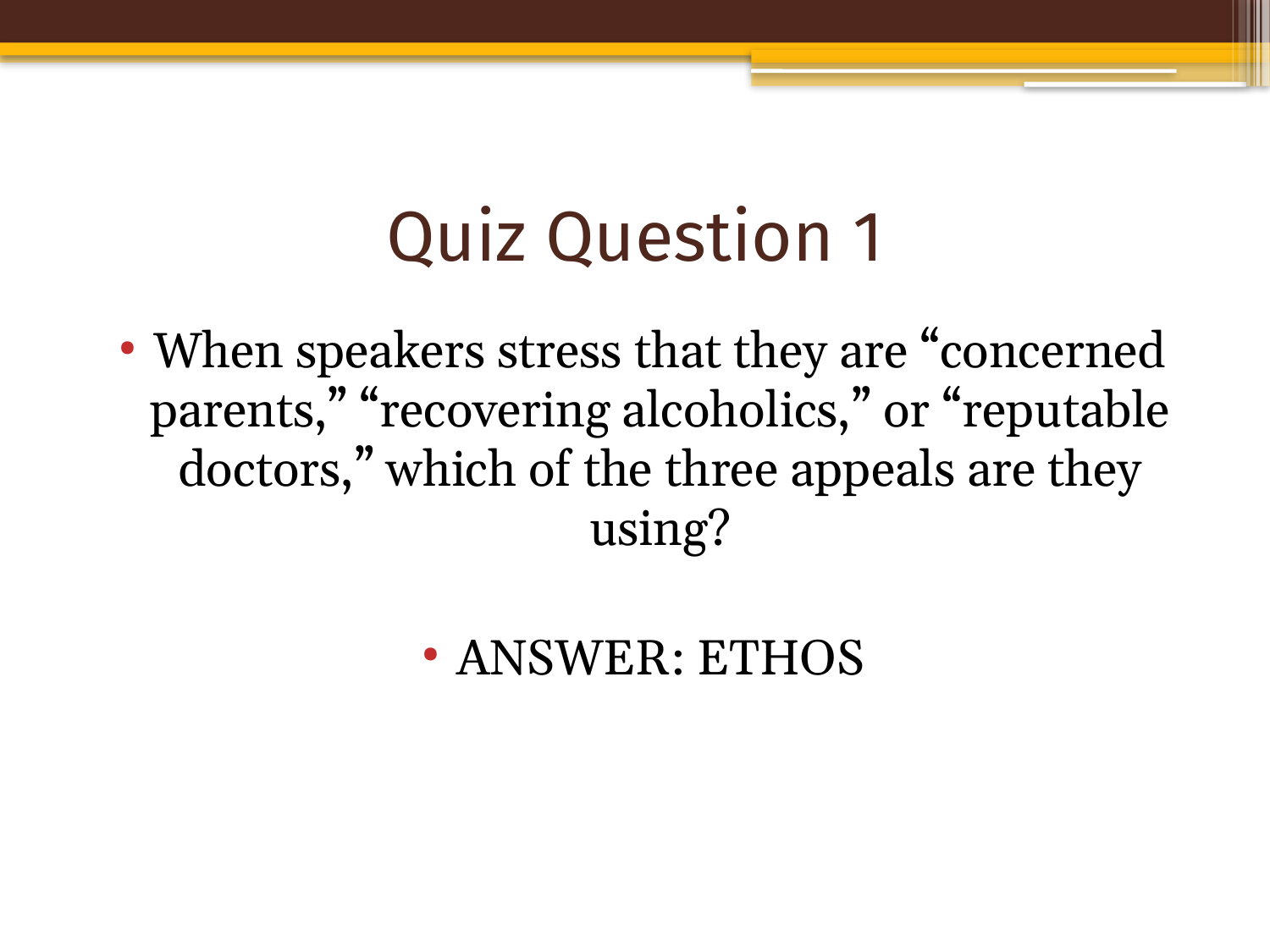

# Quiz Question 1
When speakers stress that they are “concerned parents,” “recovering alcoholics,” or “reputable doctors,” which of the three appeals are they using?

ANSWER: ETHOS